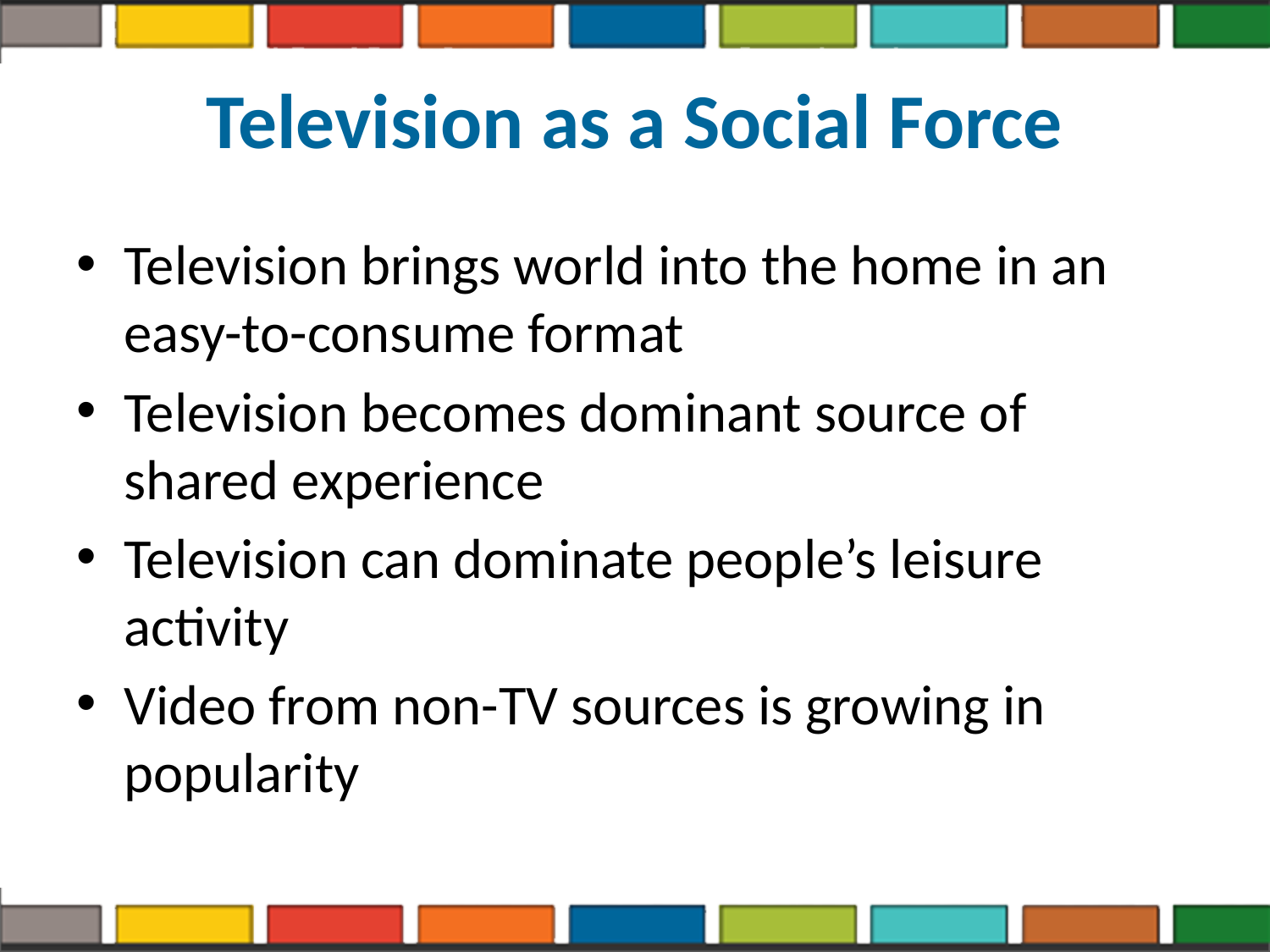

# Television as a Social Force
Television brings world into the home in an easy-to-consume format
Television becomes dominant source of shared experience
Television can dominate people’s leisure activity
Video from non-TV sources is growing in popularity